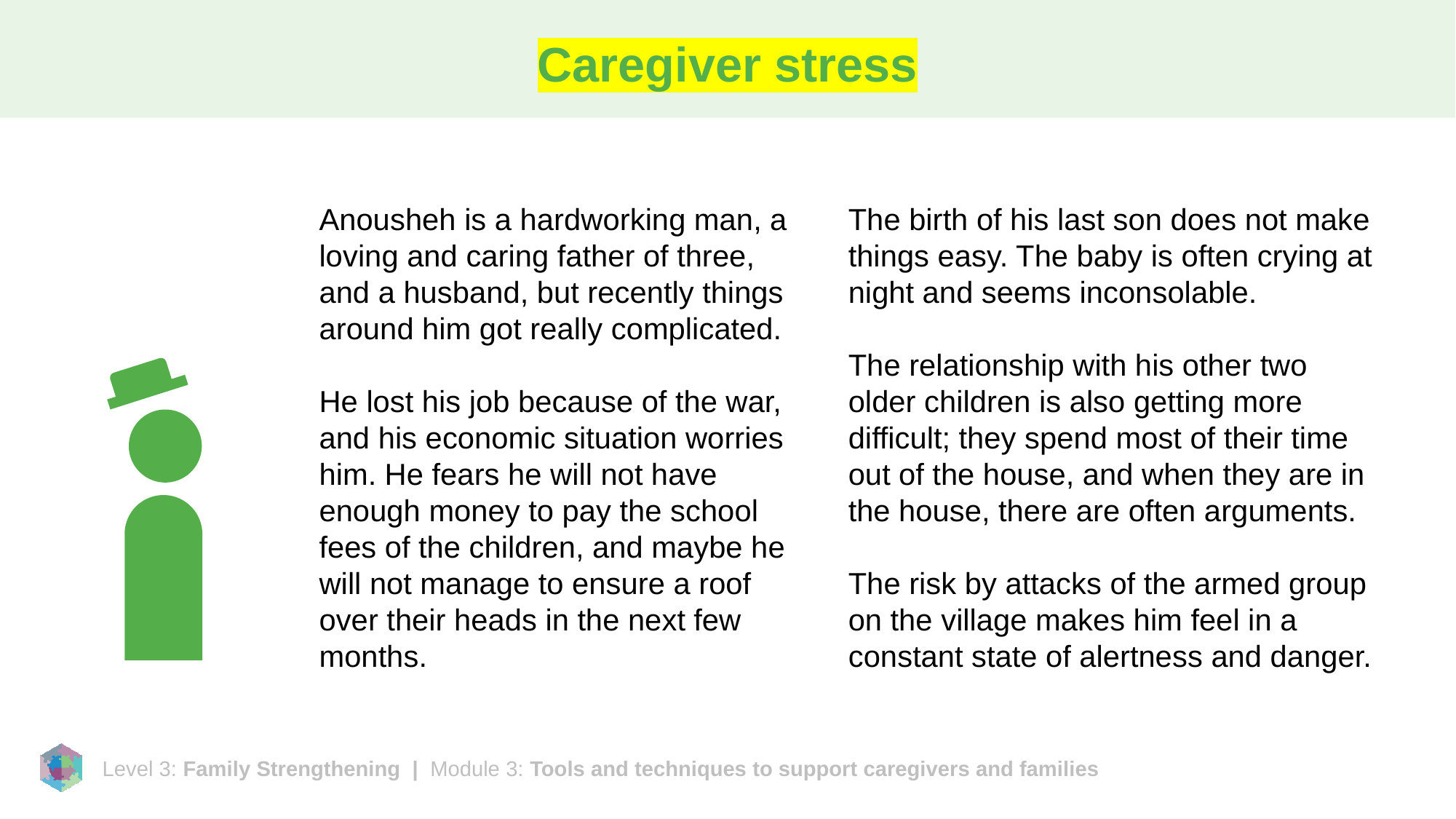

# Caregiver stress
Anousheh is a hardworking man, a loving and caring father of three, and a husband, but recently things around him got really complicated.

He lost his job because of the war, and his economic situation worries him. He fears he will not have enough money to pay the school fees of the children, and maybe he will not manage to ensure a roof over their heads in the next few months.
The birth of his last son does not make things easy. The baby is often crying at night and seems inconsolable.

The relationship with his other two older children is also getting more difficult; they spend most of their time out of the house, and when they are in the house, there are often arguments.

The risk by attacks of the armed group on the village makes him feel in a constant state of alertness and danger.